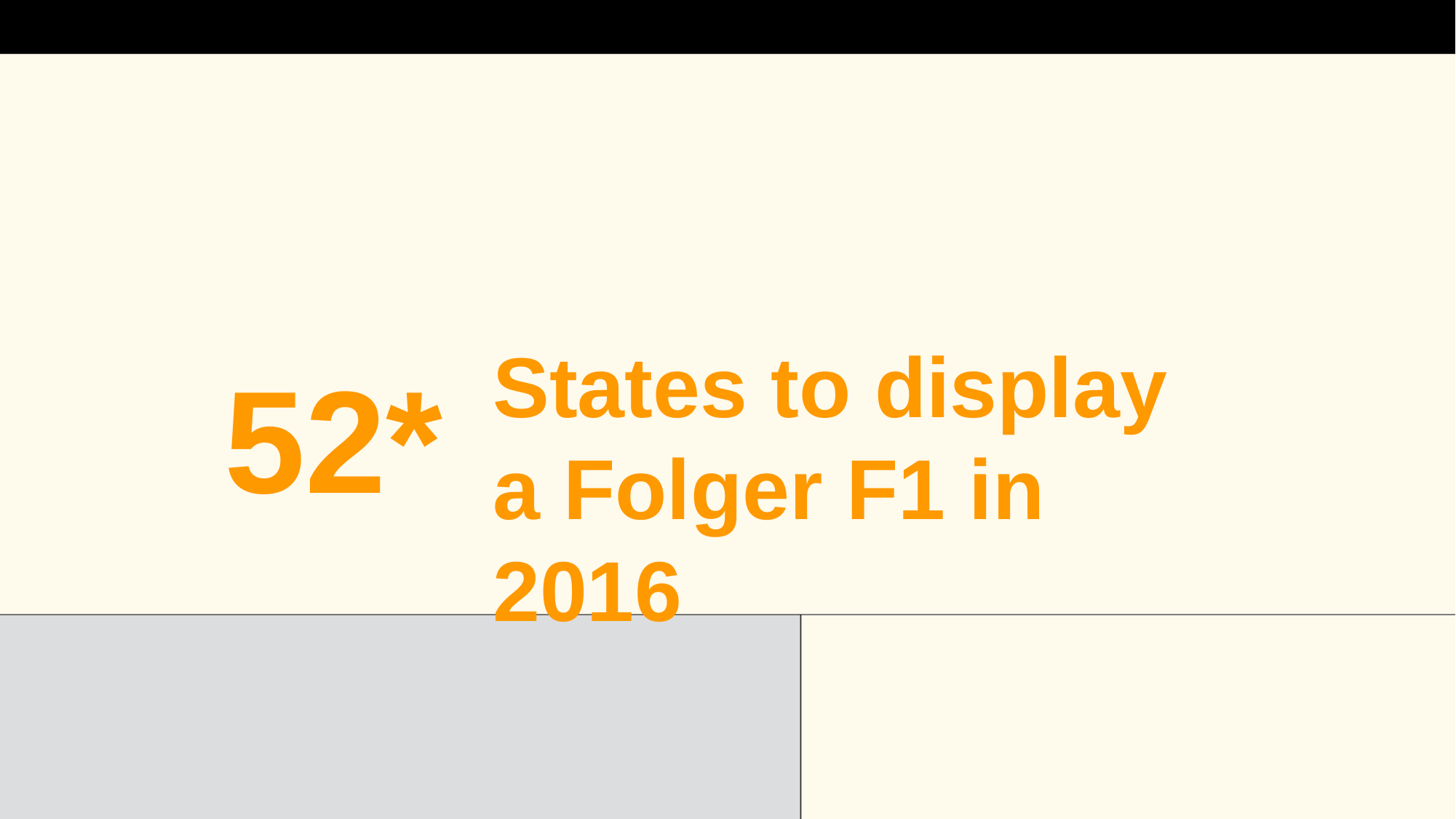

States to display a Folger F1 in 2016
52*